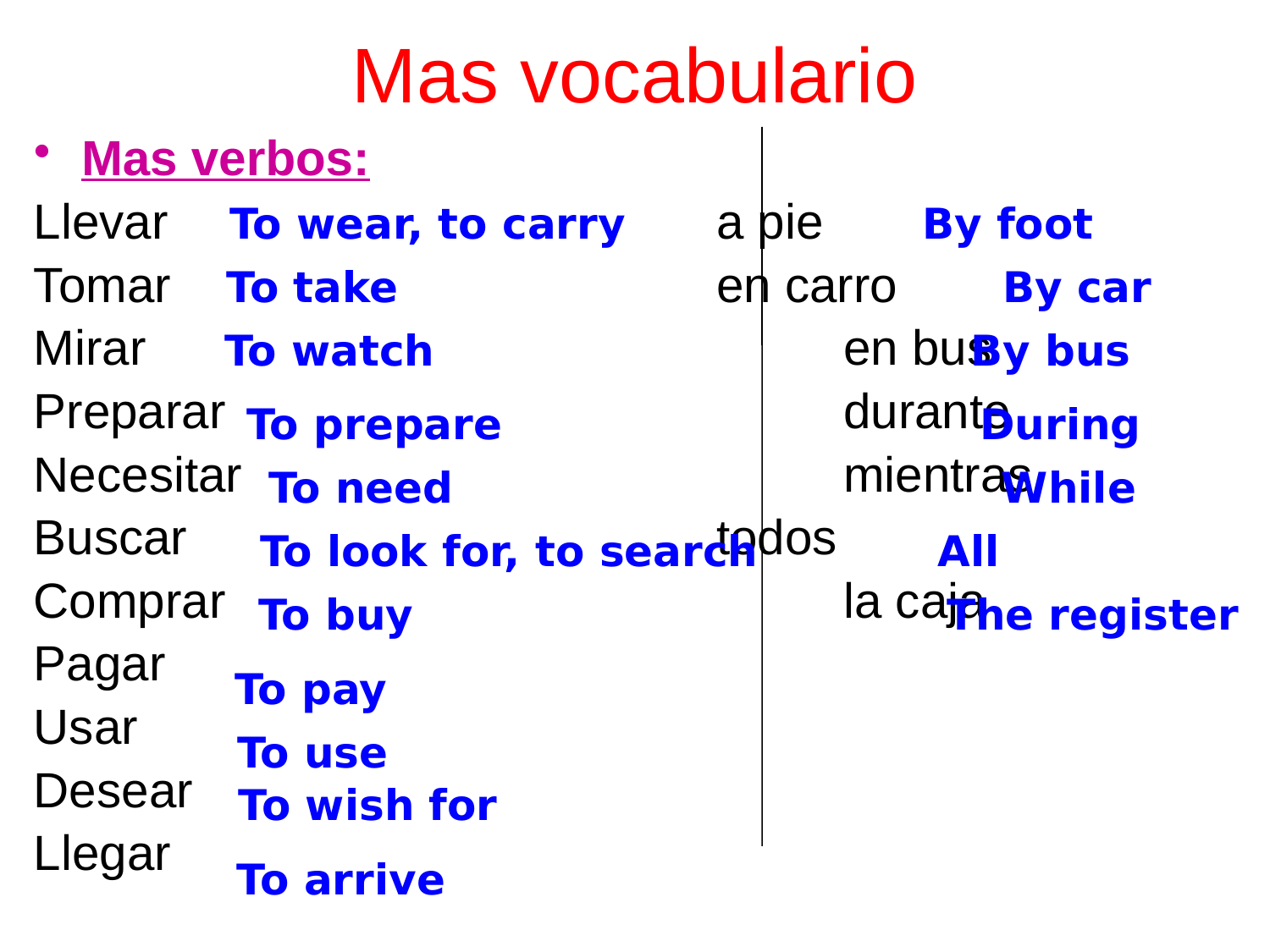

# Mas vocabulario
Mas verbos:
Llevar					a pie
Tomar					en carro
Mirar						en bus
Preparar					durante
Necesitar					mientras
Buscar					todos
Comprar					la caja
Pagar
Usar
Desear
Llegar

To wear, to carry
By foot
To take
By car
To watch
By bus
To prepare
During
To need
While
To look for, to search
All
To buy
The register
To pay
To use
To wish for
To arrive